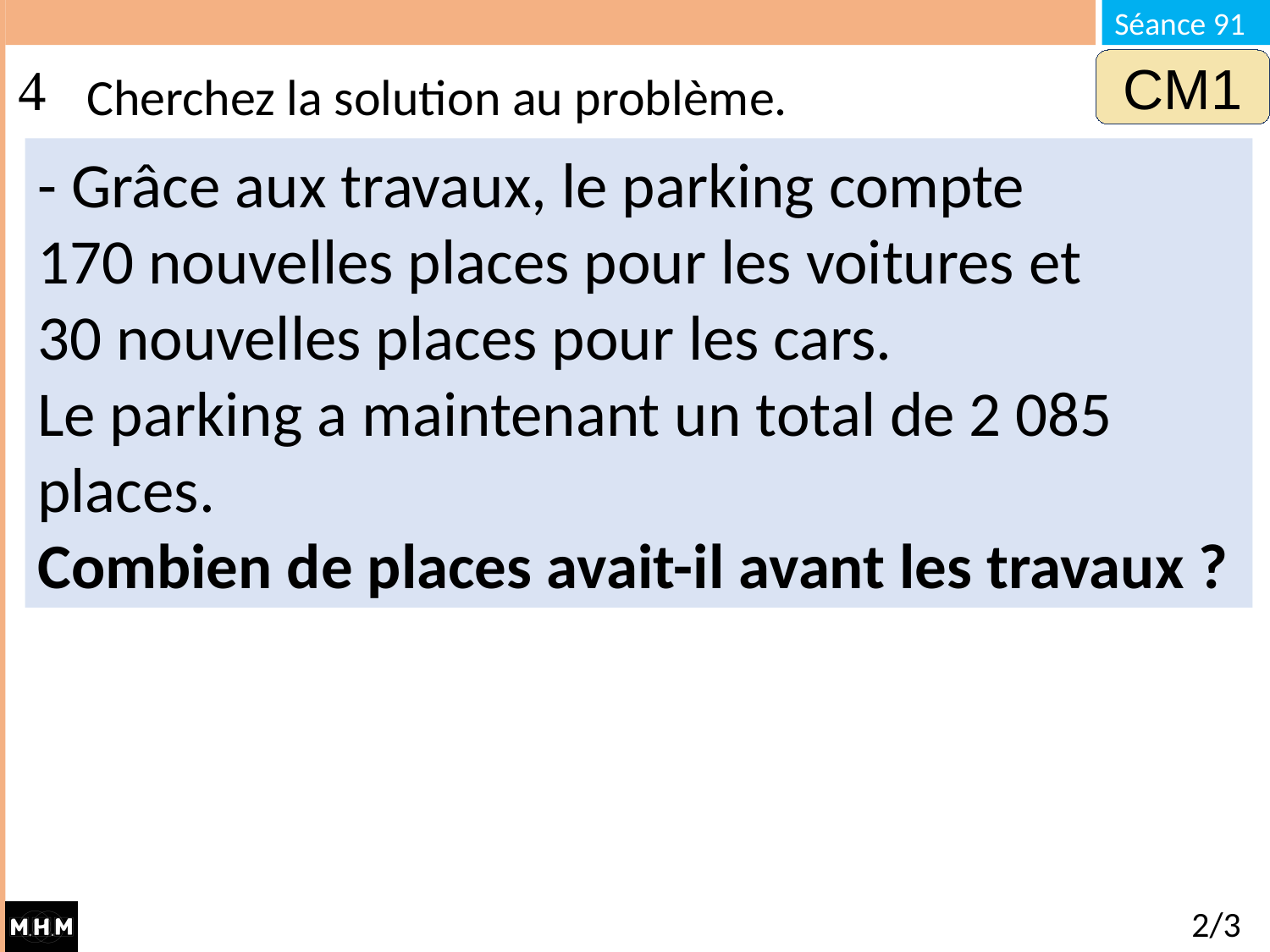

# Cherchez la solution au problème.
CM1
- Grâce aux travaux, le parking compte
170 nouvelles places pour les voitures et
30 nouvelles places pour les cars.
Le parking a maintenant un total de 2 085 places.
Combien de places avait-il avant les travaux ?
2/3